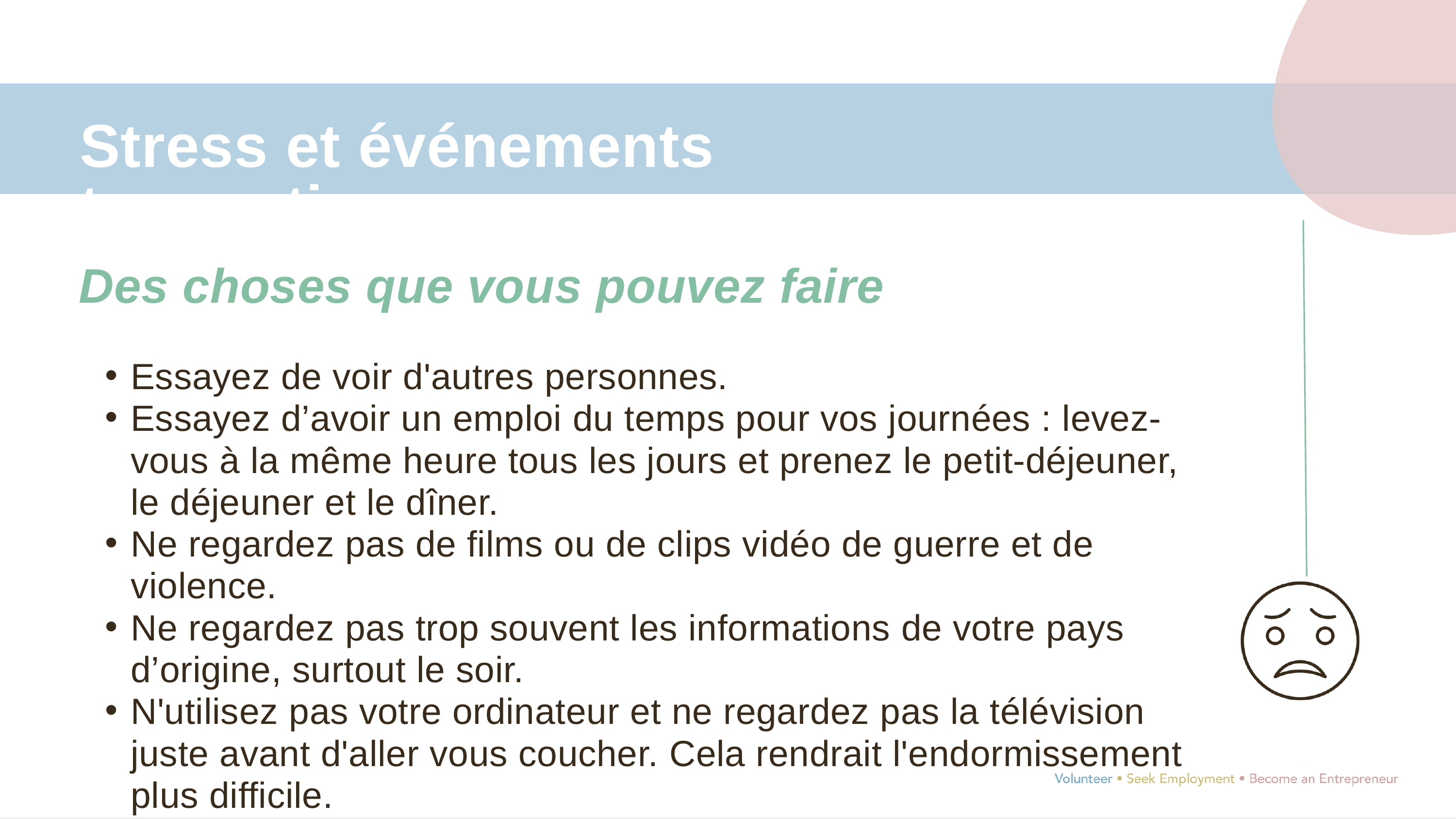

Stress et événements traumatiques

Des choses que vous pouvez faire

Essayez de voir d'autres personnes.
Essayez d’avoir un emploi du temps pour vos journées : levez-vous à la même heure tous les jours et prenez le petit-déjeuner, le déjeuner et le dîner.
Ne regardez pas de films ou de clips vidéo de guerre et de violence.
Ne regardez pas trop souvent les informations de votre pays d’origine, surtout le soir.
N'utilisez pas votre ordinateur et ne regardez pas la télévision juste avant d'aller vous coucher. Cela rendrait l'endormissement plus difficile.